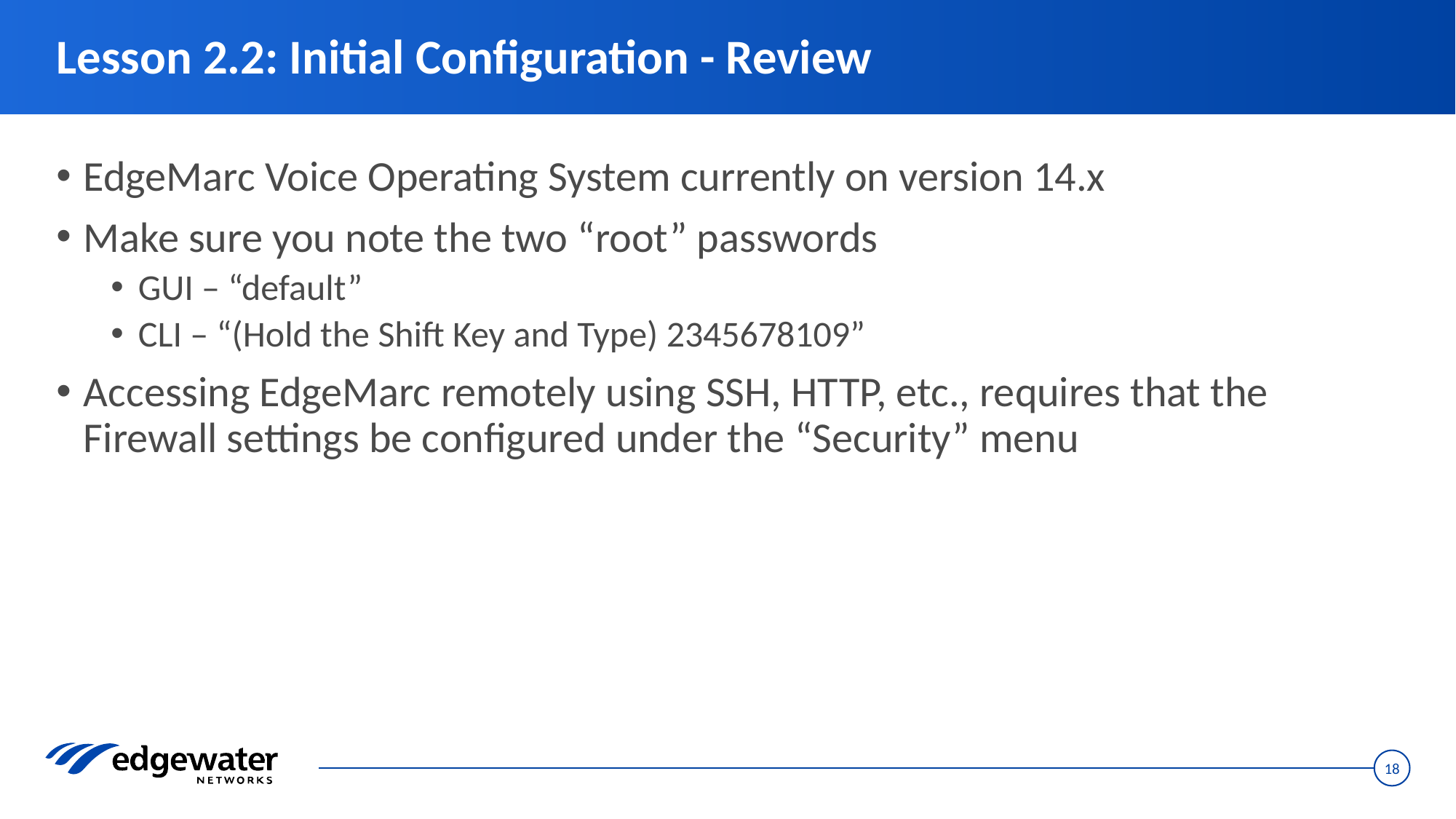

# Lesson 2.2: Initial Configuration - Review
EdgeMarc Voice Operating System currently on version 14.x
Make sure you note the two “root” passwords
GUI – “default”
CLI – “(Hold the Shift Key and Type) 2345678109”
Accessing EdgeMarc remotely using SSH, HTTP, etc., requires that the Firewall settings be configured under the “Security” menu